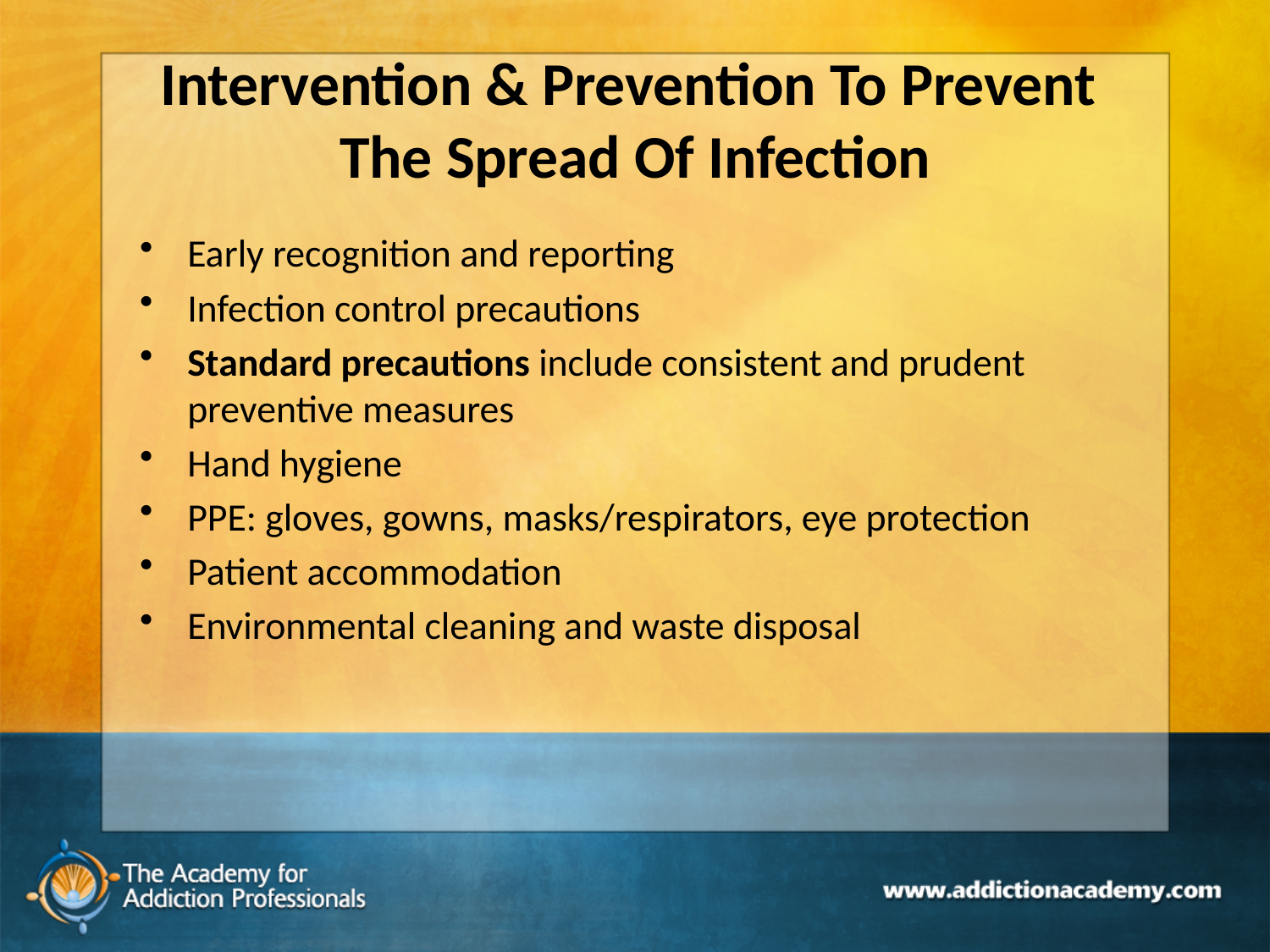

# Intervention & Prevention To Prevent The Spread Of Infection
Early recognition and reporting
Infection control precautions
Standard precautions include consistent and prudent preventive measures
Hand hygiene
PPE: gloves, gowns, masks/respirators, eye protection
Patient accommodation
Environmental cleaning and waste disposal